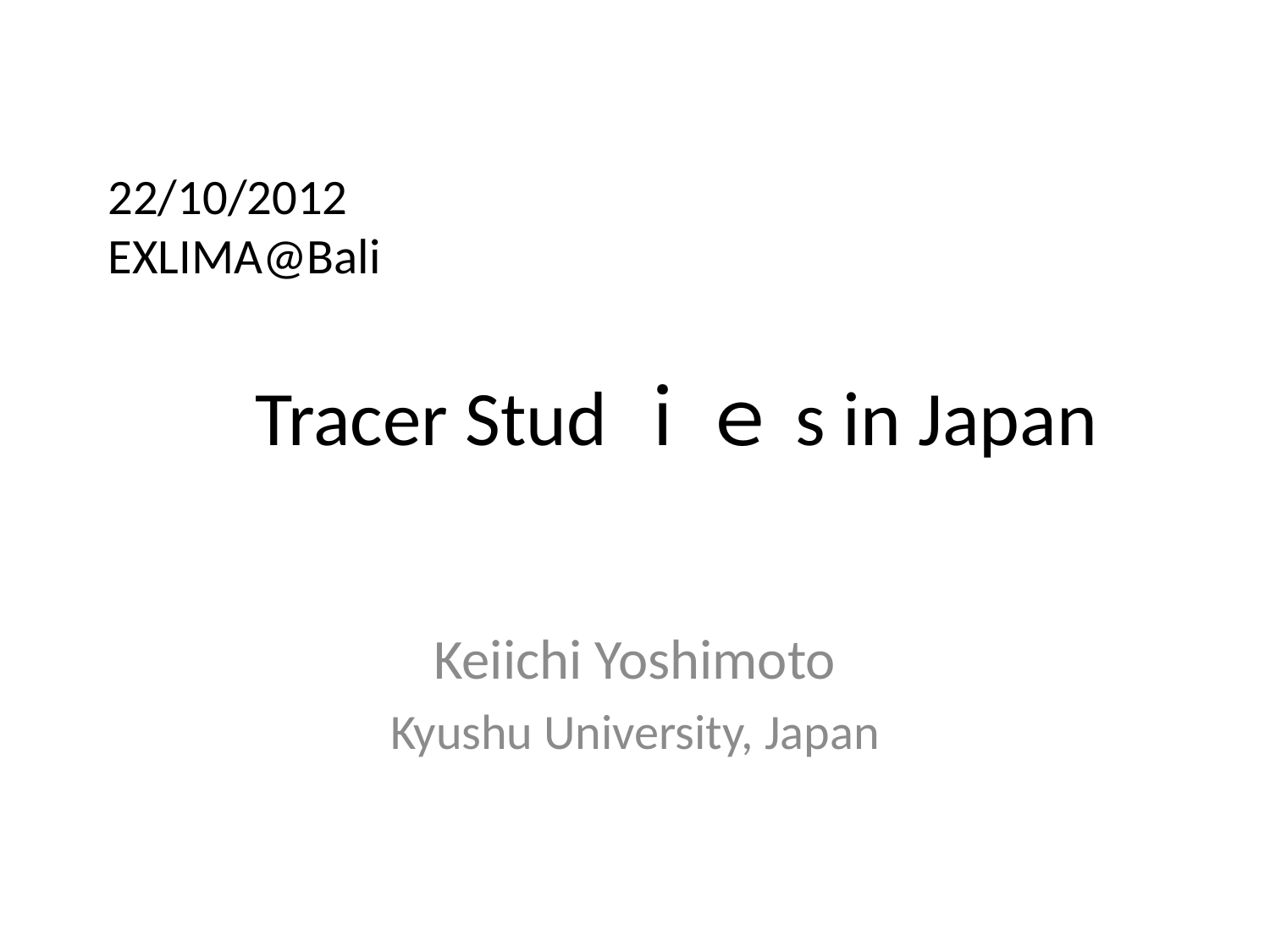

# 22/10/2012 EXLIMA@Bali Tracer Studｉｅs in Japan
Keiichi Yoshimoto
Kyushu University, Japan